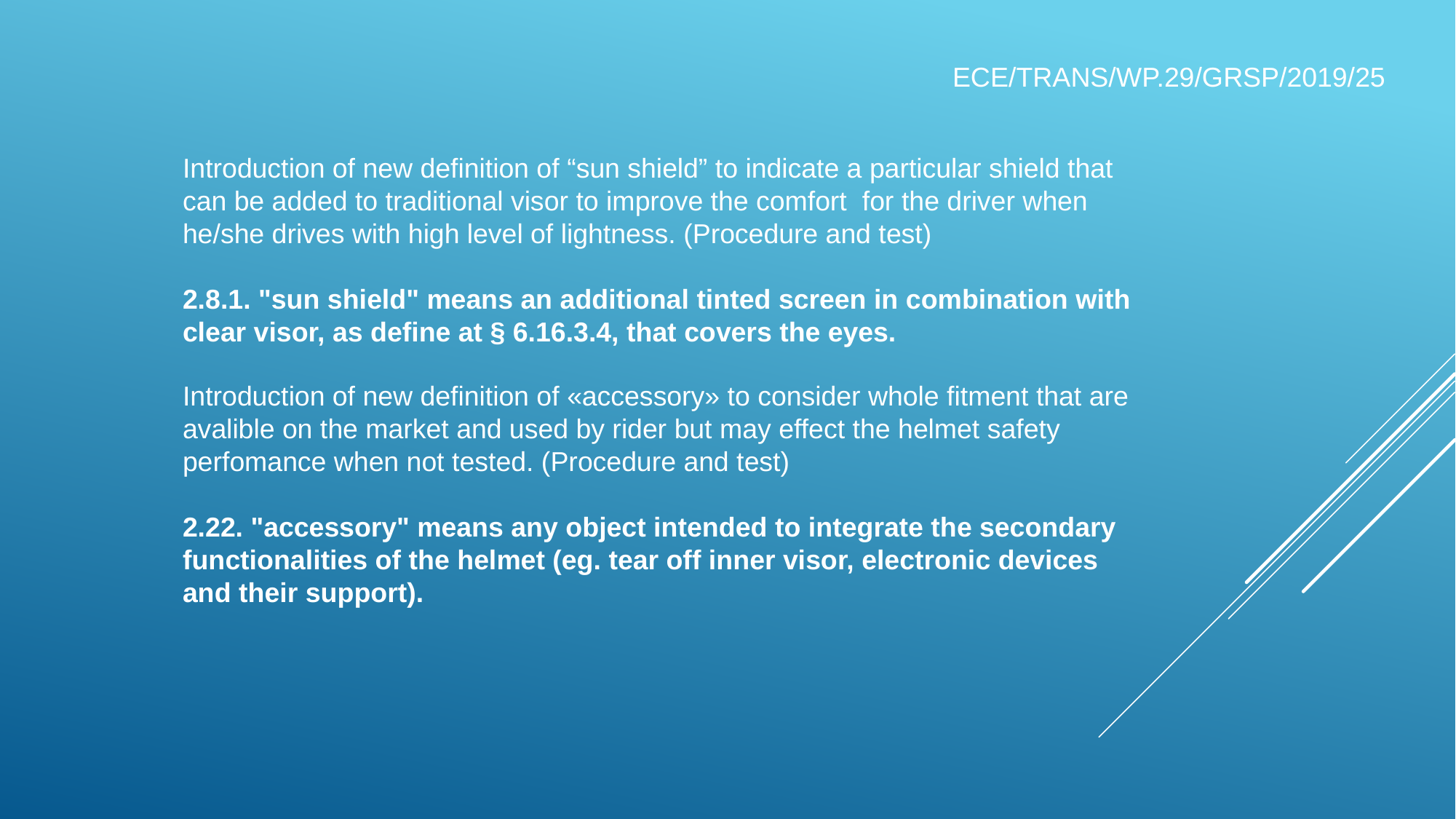

ECE/TRANS/WP.29/GRSP/2019/25
Introduction of new definition of “sun shield” to indicate a particular shield that can be added to traditional visor to improve the comfort  for the driver when he/she drives with high level of lightness. (Procedure and test)

2.8.1. "sun shield" means an additional tinted screen in combination with clear visor, as define at § 6.16.3.4, that covers the eyes.
Introduction of new definition of «accessory» to consider whole fitment that are avalible on the market and used by rider but may effect the helmet safety perfomance when not tested. (Procedure and test)

2.22. "accessory" means any object intended to integrate the secondary functionalities of the helmet (eg. tear off inner visor, electronic devices and their support).